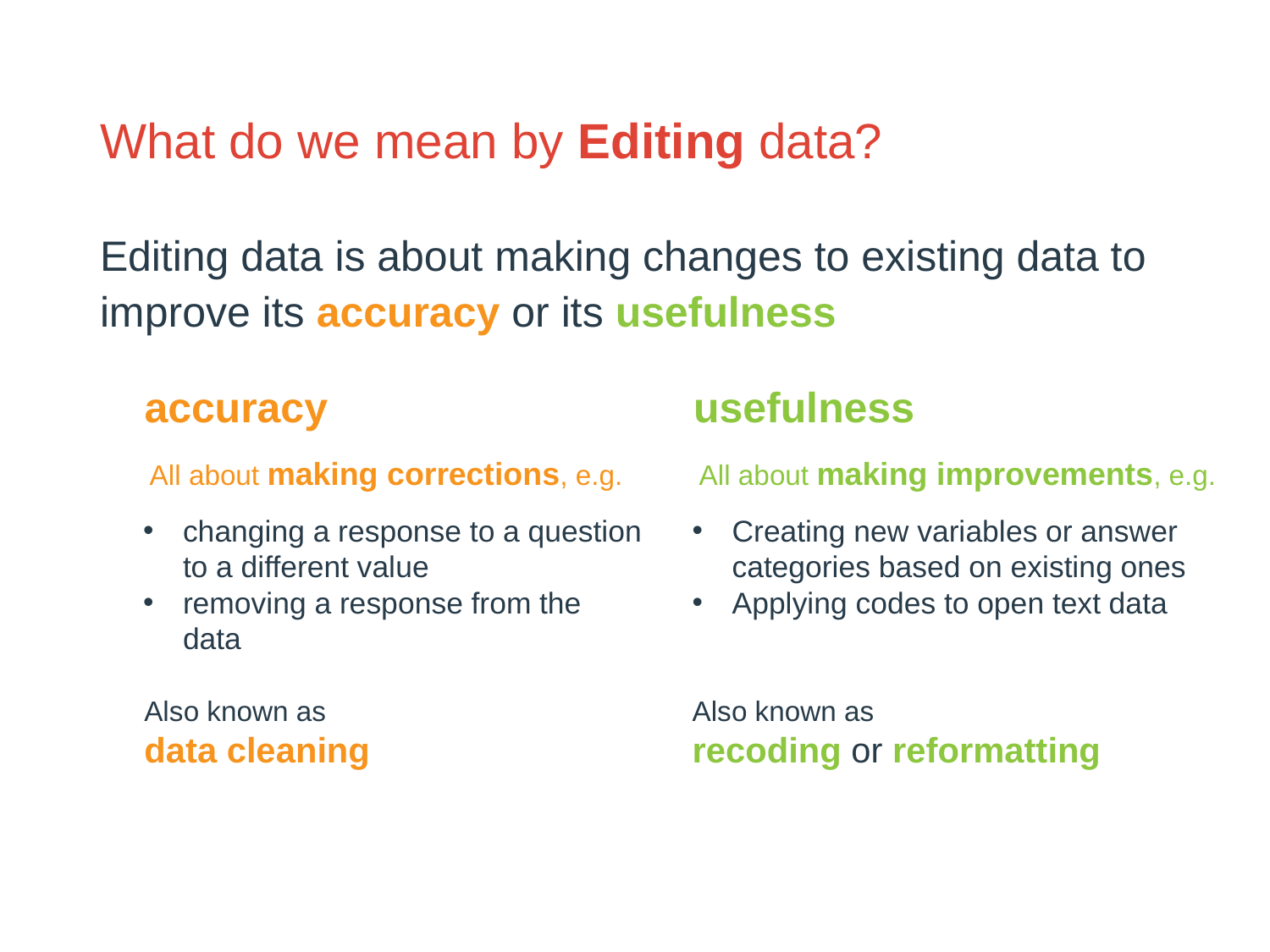

# What do we mean by Editing data?
Editing data is about making changes to existing data to improve its accuracy or its usefulness

accuracy
usefulness
All about making corrections, e.g.
All about making improvements, e.g.
changing a response to a question to a different value
removing a response from the data
Creating new variables or answer categories based on existing ones
Applying codes to open text data
Also known as
data cleaning
Also known as
recoding or reformatting